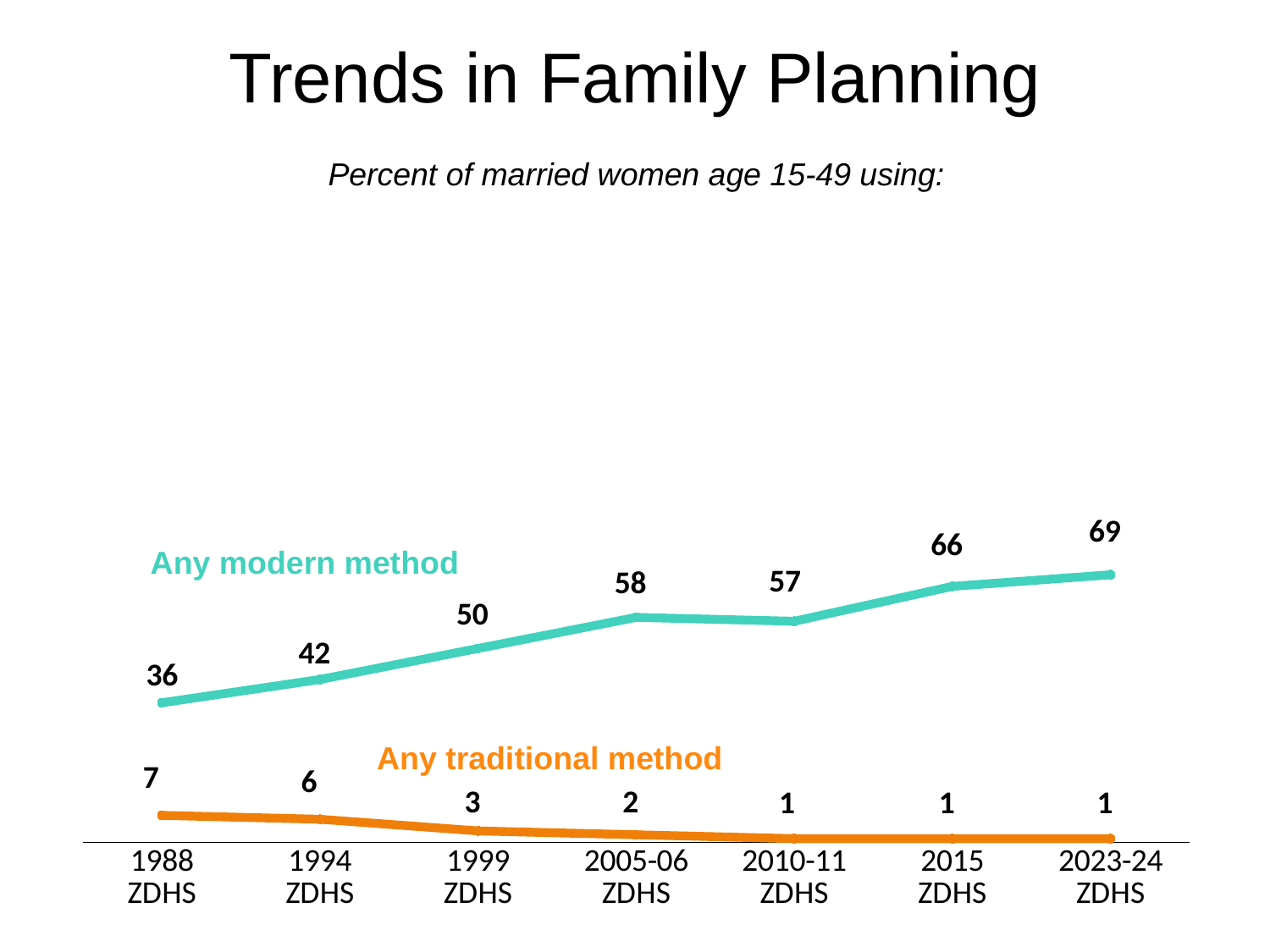

# Trends in Family Planning
Percent of married women age 15-49 using:

### Chart

| Category | Any traditional method | Any modern method |
|---|---|---|
| 1988
ZDHS | 7.0 | 36.0 |
| 1994
ZDHS | 6.0 | 42.0 |
| 1999
ZDHS | 3.0 | 50.0 |
| 2005-06
ZDHS | 2.0 | 58.0 |
| 2010-11
ZDHS | 1.0 | 57.0 |
| 2015
ZDHS | 1.0 | 66.0 |
| 2023-24 ZDHS | 1.0 | 69.0 |
Any modern method
Any traditional method